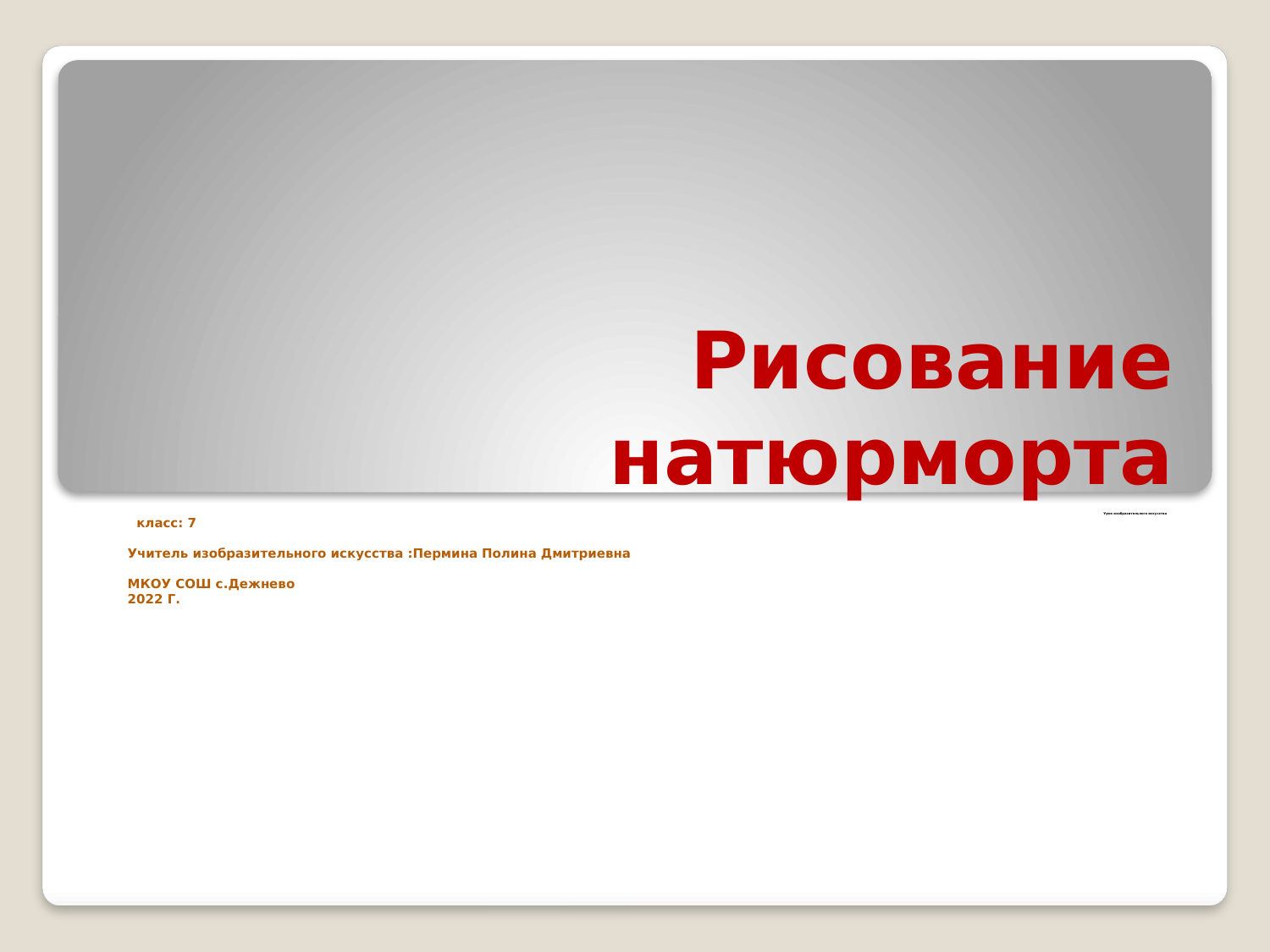

# Рисование натюрморта
Урок изобразительного искусства
  класс: 7

Учитель изобразительного искусства :Пермина Полина Дмитриевна

МКОУ СОШ с.Дежнево
2022 Г.